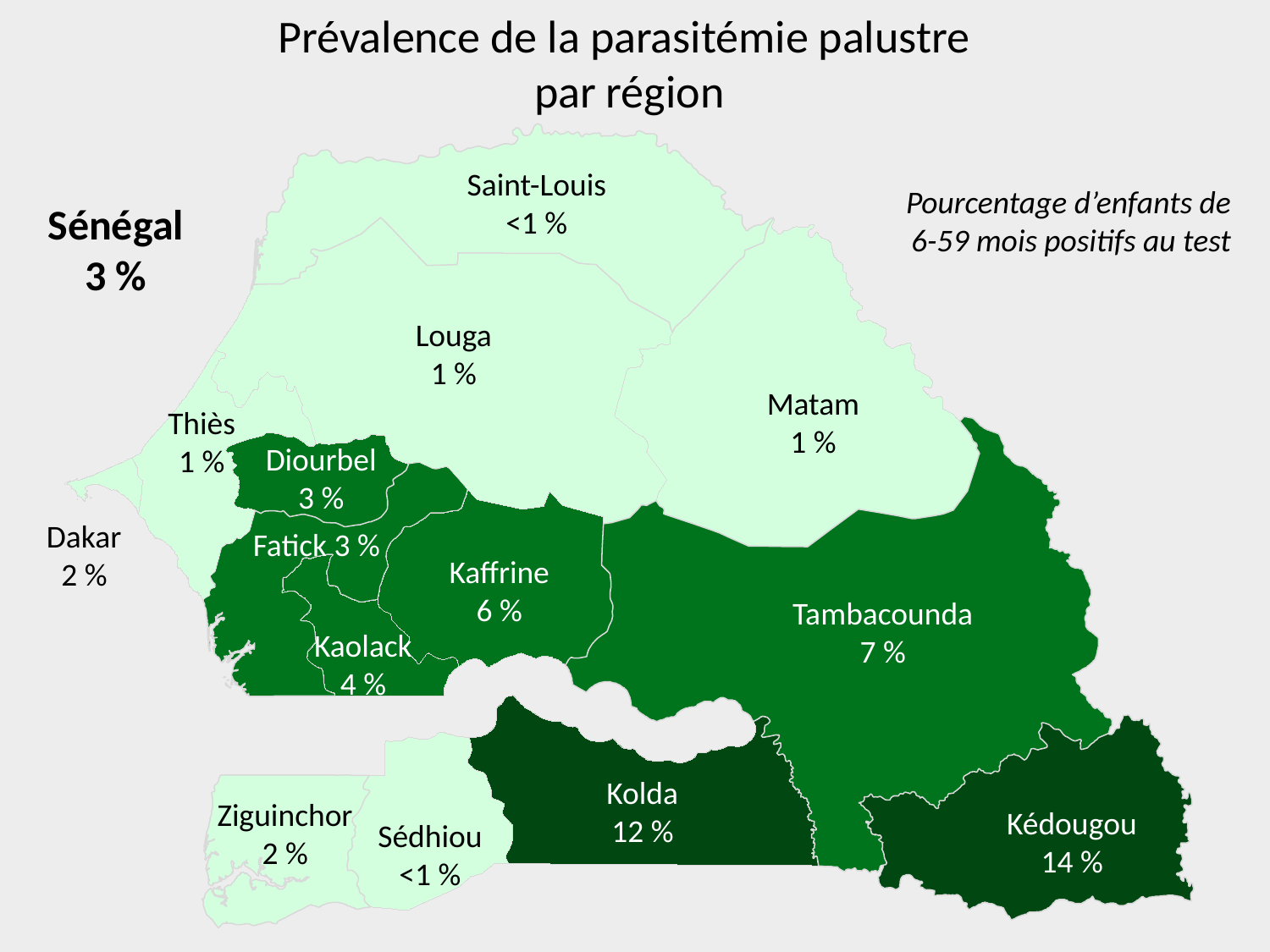

# Prévalence de la parasitémie palustre par région

Saint-Louis
<1 %
Pourcentage d’enfants de 6-59 mois positifs au test
Sénégal
3 %
Louga
1 %
Matam
1 %
Thiès
1 %
Diourbel
3 %
Dakar
2 %
Fatick 3 %
Kaffrine
6 %
Tambacounda
7 %
Kaolack
4 %
Kolda
12 %
Ziguinchor
2 %
Kédougou
14 %
Sédhiou
<1 %